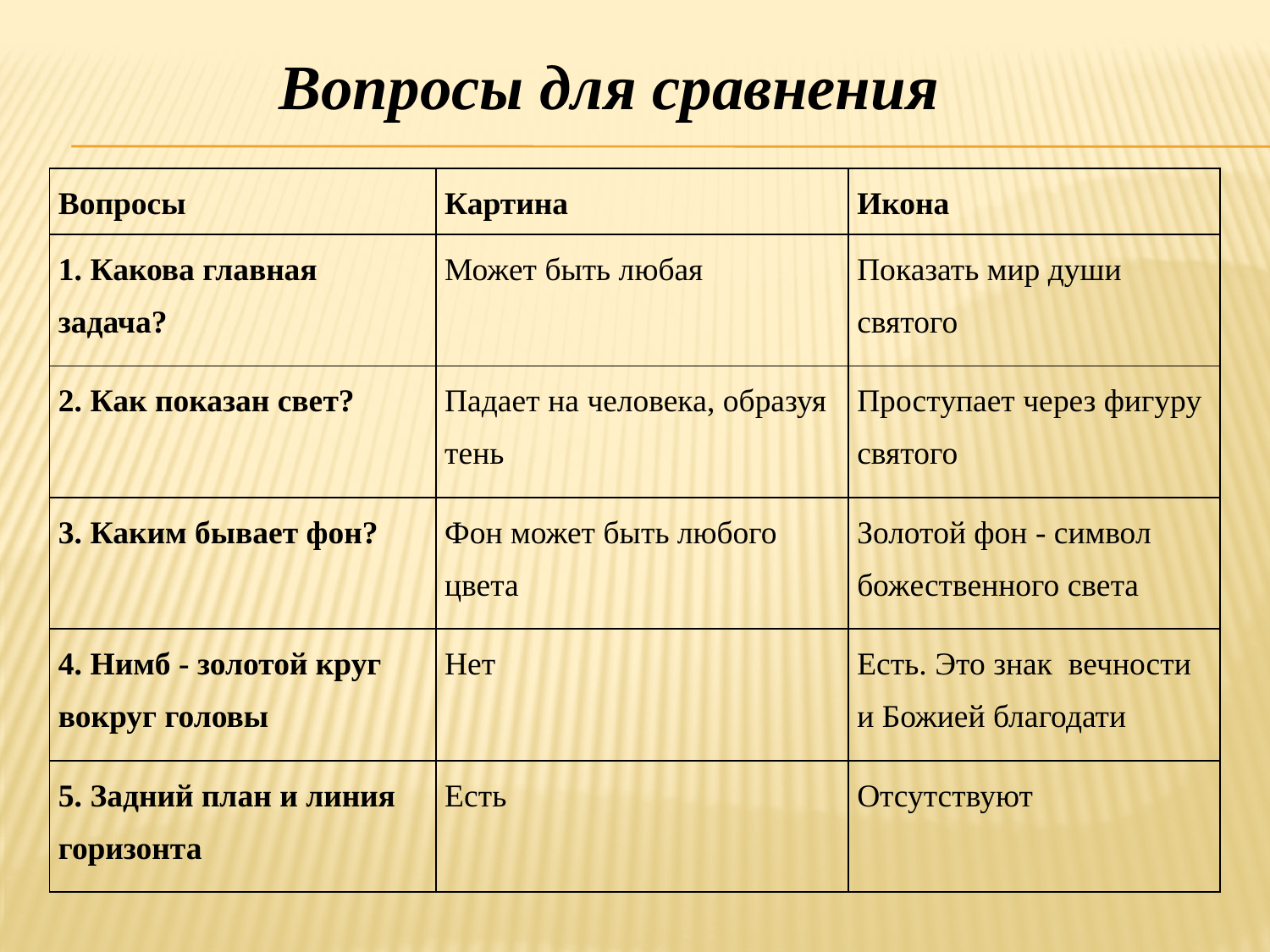

Вопросы для сравнения
| Вопросы | Картина | Икона |
| --- | --- | --- |
| 1. Какова главная задача? | Может быть любая | Показать мир души святого |
| 2. Как показан свет? | Падает на человека, образуя тень | Проступает через фигуру святого |
| 3. Каким бывает фон? | Фон может быть любого цвета | Золотой фон - символ божественного света |
| 4. Нимб - золотой круг вокруг головы | Нет | Есть. Это знак вечности и Божией благодати |
| 5. Задний план и линия горизонта | Есть | Отсутствуют |